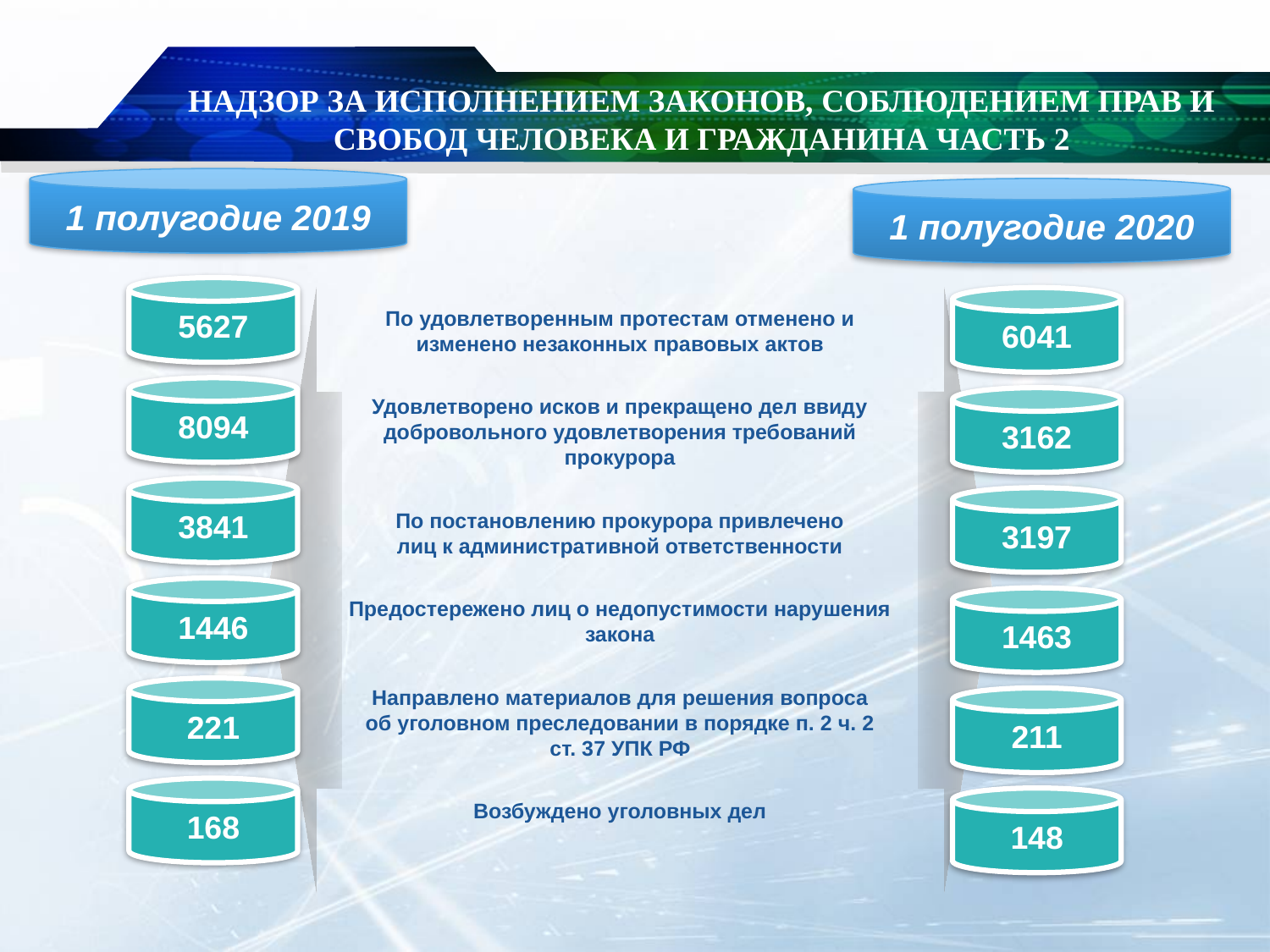

# НАДЗОР ЗА ИСПОЛНЕНИЕМ ЗАКОНОВ, СОБЛЮДЕНИЕМ ПРАВ И СВОБОД ЧЕЛОВЕКА И ГРАЖДАНИНА ЧАСТЬ 2
1 полугодие 2019
1 полугодие 2020
5627

6041
По удовлетворенным протестам отменено и изменено незаконных правовых актов
8094
Удовлетворено исков и прекращено дел ввиду добровольного удовлетворения требований прокурора
3162
3841
3197
По постановлению прокурора привлечено лиц к административной ответственности
1446
1463
Предостережено лиц о недопустимости нарушения закона
Направлено материалов для решения вопроса об уголовном преследовании в порядке п. 2 ч. 2 ст. 37 УПК РФ
221
211
168
148
Возбуждено уголовных дел